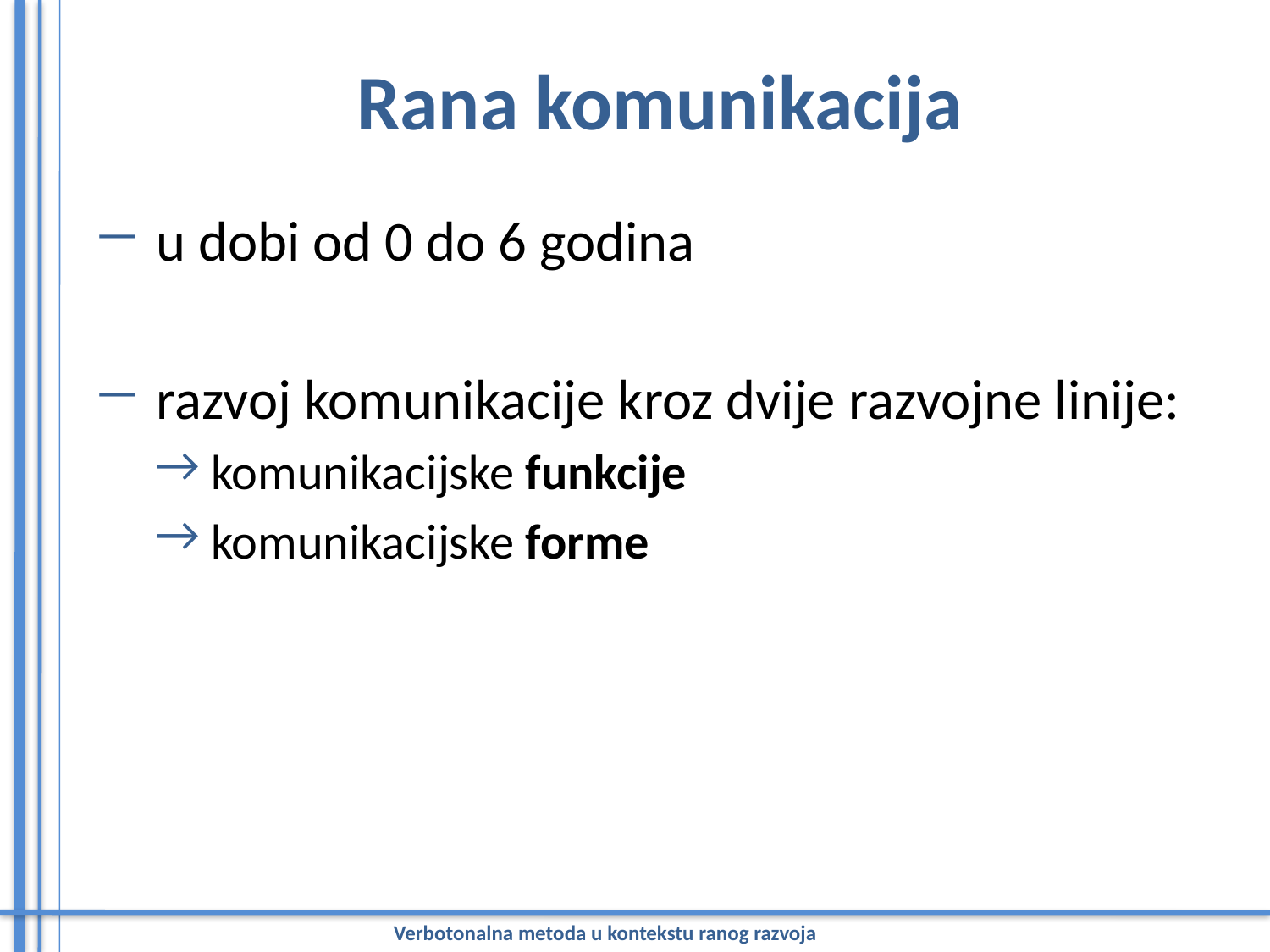

# Rana komunikacija
 u dobi od 0 do 6 godina

 razvoj komunikacije kroz dvije razvojne linije:
 komunikacijske funkcije
 komunikacijske forme

Verbotonalna metoda u kontekstu ranog razvoja
14